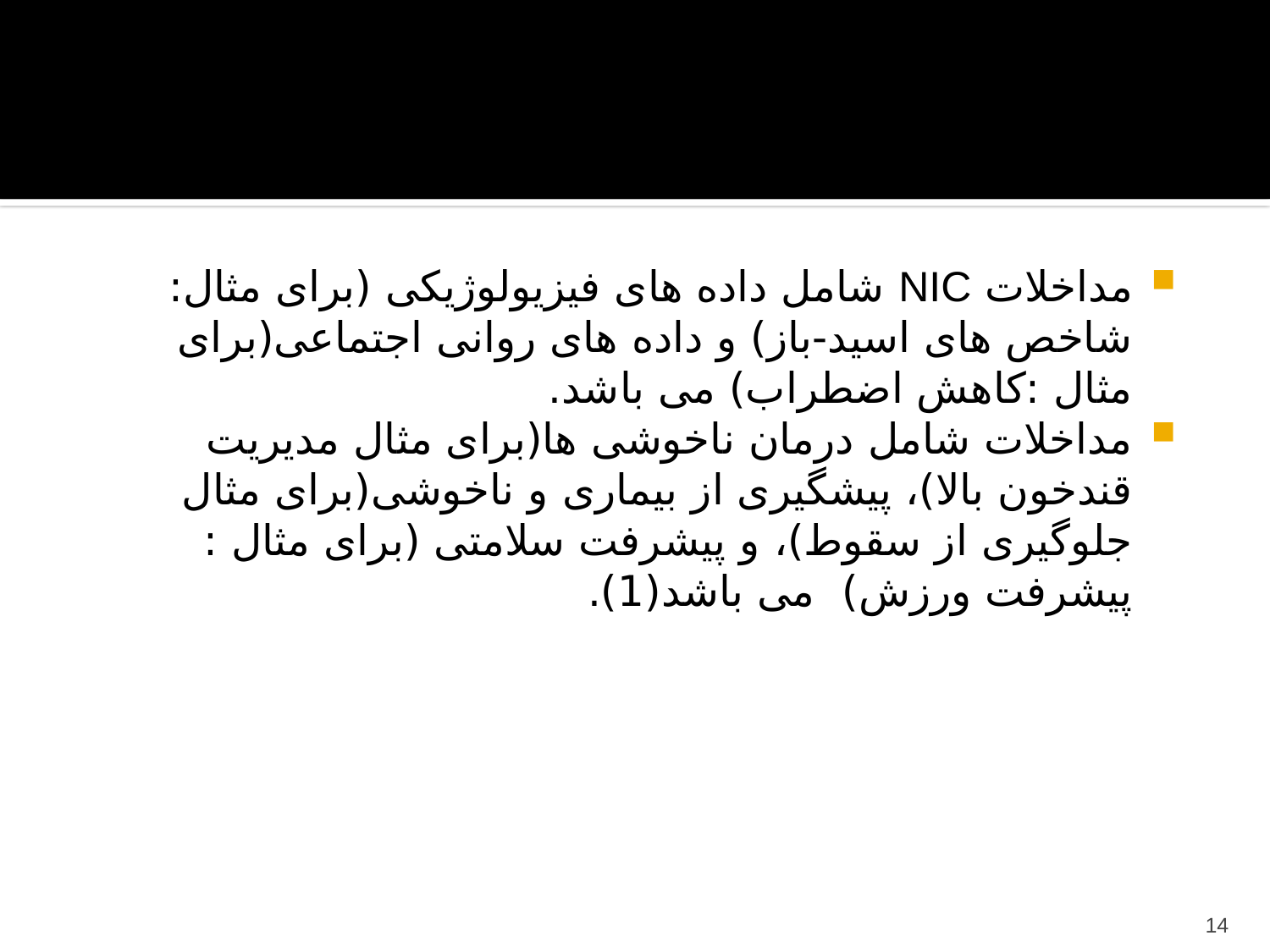

#
مداخلات NIC شامل داده های فیزیولوژیکی (برای مثال: شاخص های اسید-باز) و داده های روانی اجتماعی(برای مثال :کاهش اضطراب) می باشد.
مداخلات شامل درمان ناخوشی ها(برای مثال مدیریت قندخون بالا)، پیشگیری از بیماری و ناخوشی(برای مثال جلوگیری از سقوط)، و پیشرفت سلامتی (برای مثال : پیشرفت ورزش)  می باشد(1).
14